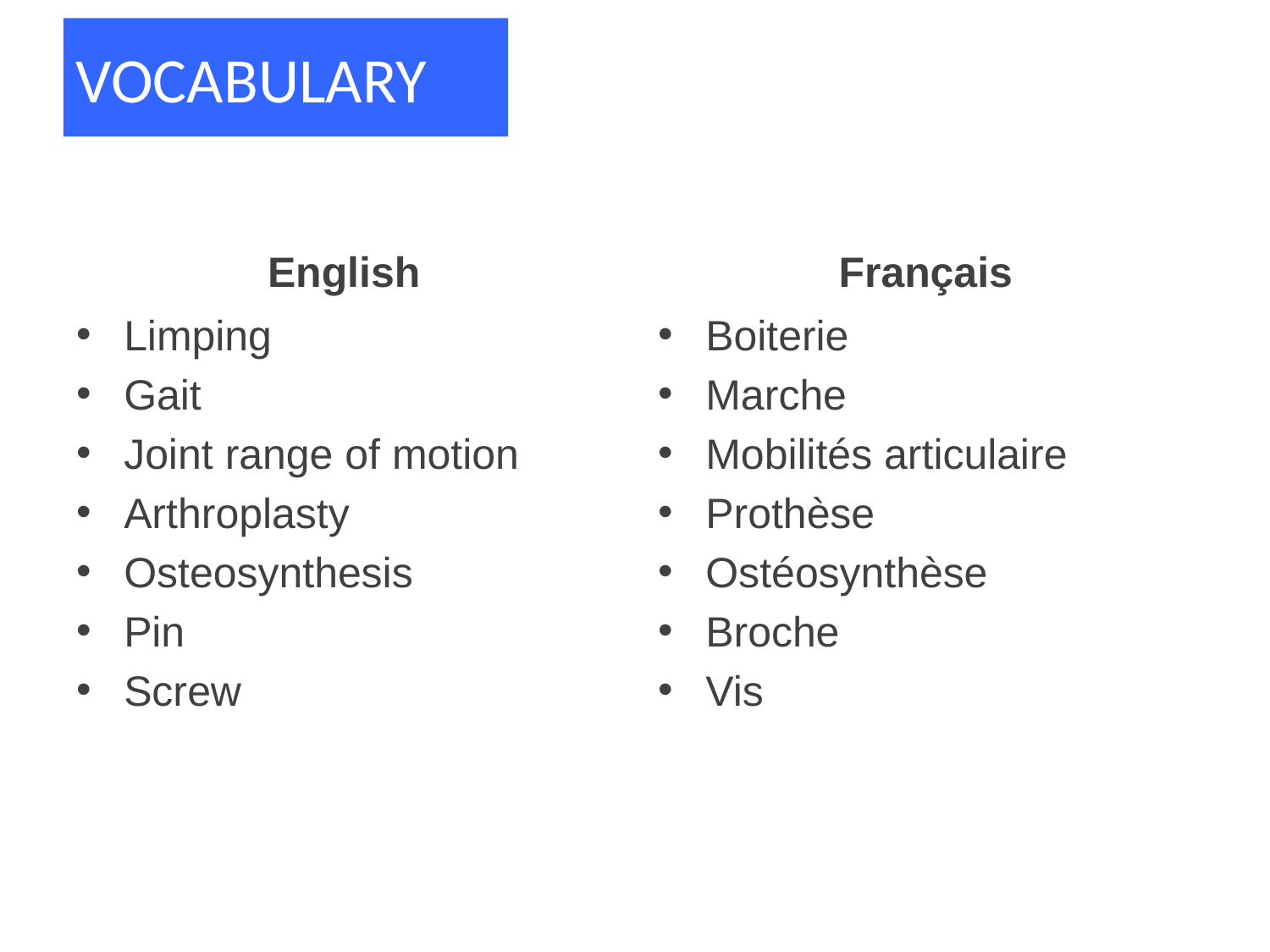

VOCABULARY
English
Français
Limping
Gait
Joint range of motion
Arthroplasty
Osteosynthesis
Pin
Screw

Boiterie
Marche
Mobilités articulaire
Prothèse
Ostéosynthèse
Broche
Vis